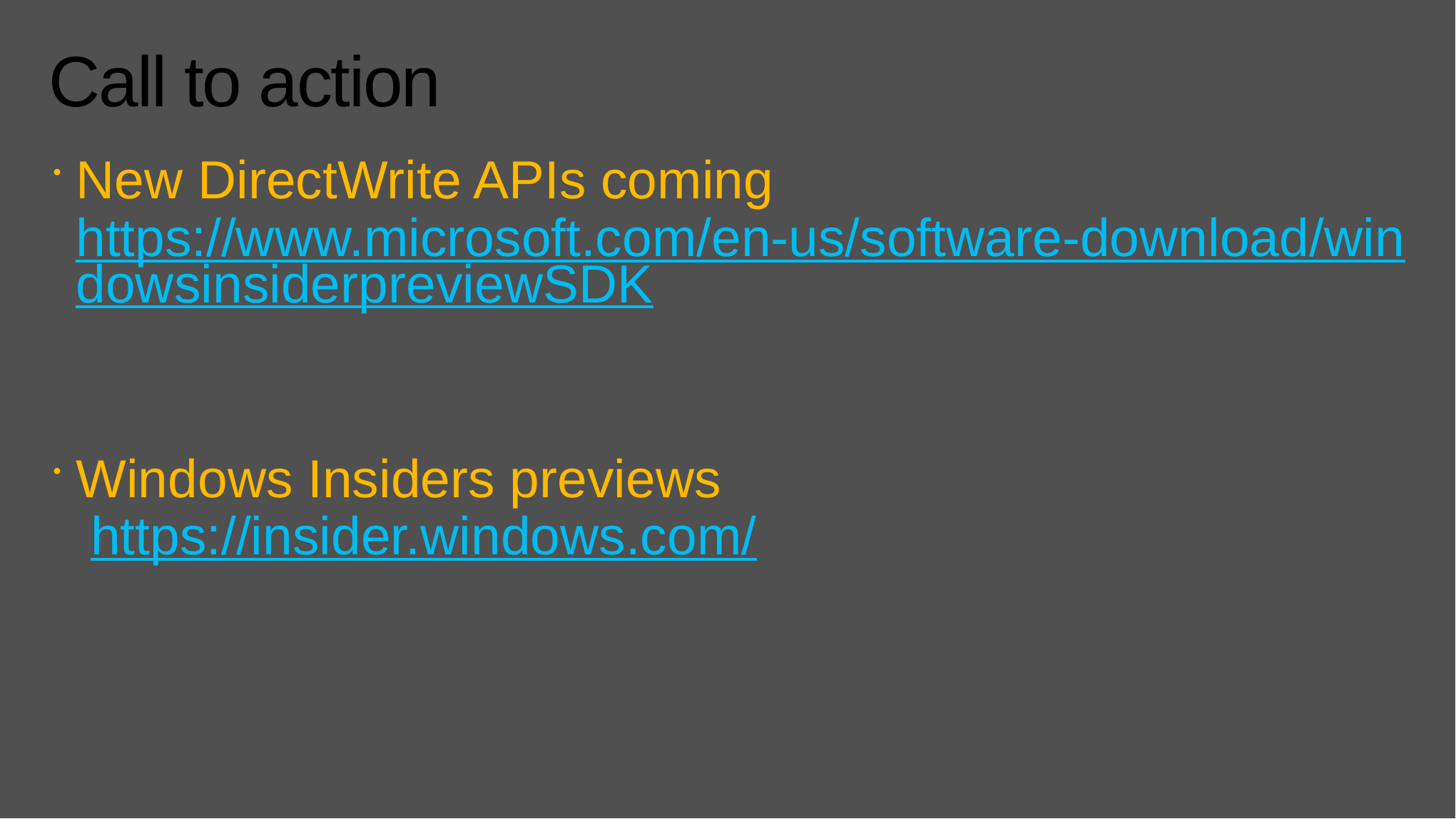

# Call to action
New DirectWrite APIs coming
https://www.microsoft.com/en-us/software-download/windowsinsiderpreviewSDK

Windows Insiders previews
 https://insider.windows.com/